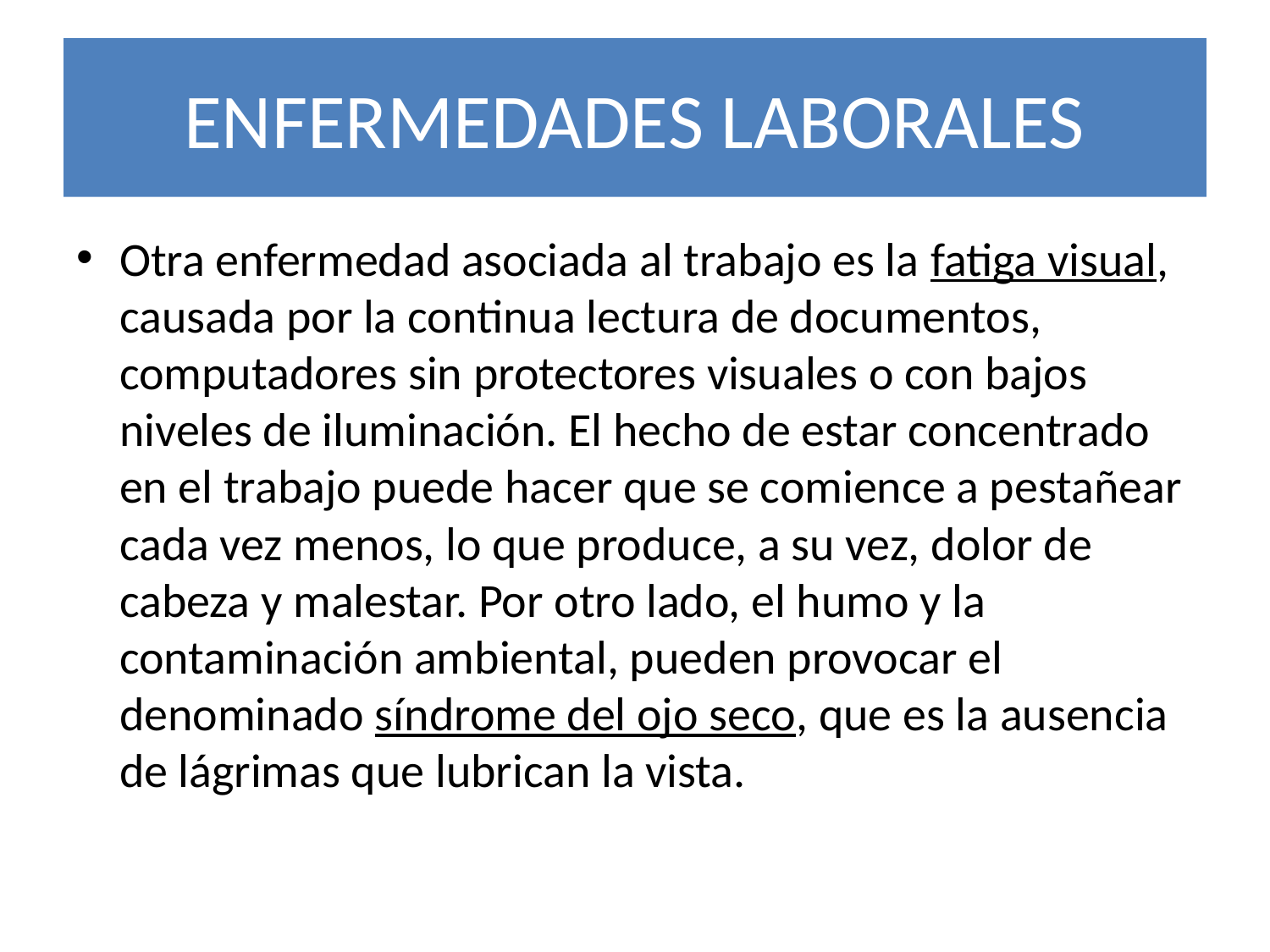

# ENFERMEDADES LABORALES
Otra enfermedad asociada al trabajo es la fatiga visual, causada por la continua lectura de documentos, computadores sin protectores visuales o con bajos niveles de iluminación. El hecho de estar concentrado en el trabajo puede hacer que se comience a pestañear cada vez menos, lo que produce, a su vez, dolor de cabeza y malestar. Por otro lado, el humo y la contaminación ambiental, pueden provocar el denominado síndrome del ojo seco, que es la ausencia de lágrimas que lubrican la vista.